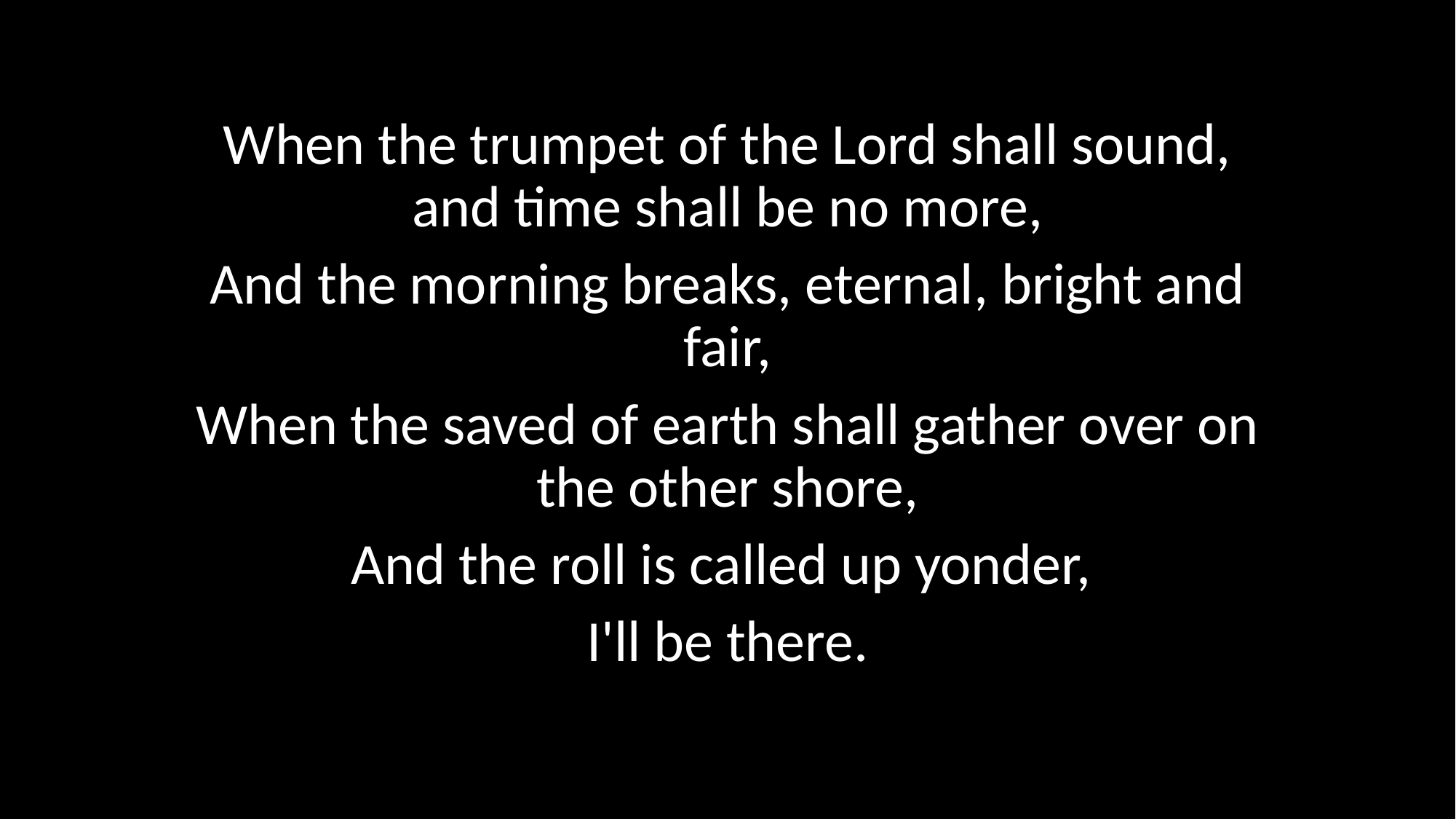

When the trumpet of the Lord shall sound, and time shall be no more,
And the morning breaks, eternal, bright and fair,
When the saved of earth shall gather over on the other shore,
And the roll is called up yonder,
I'll be there.